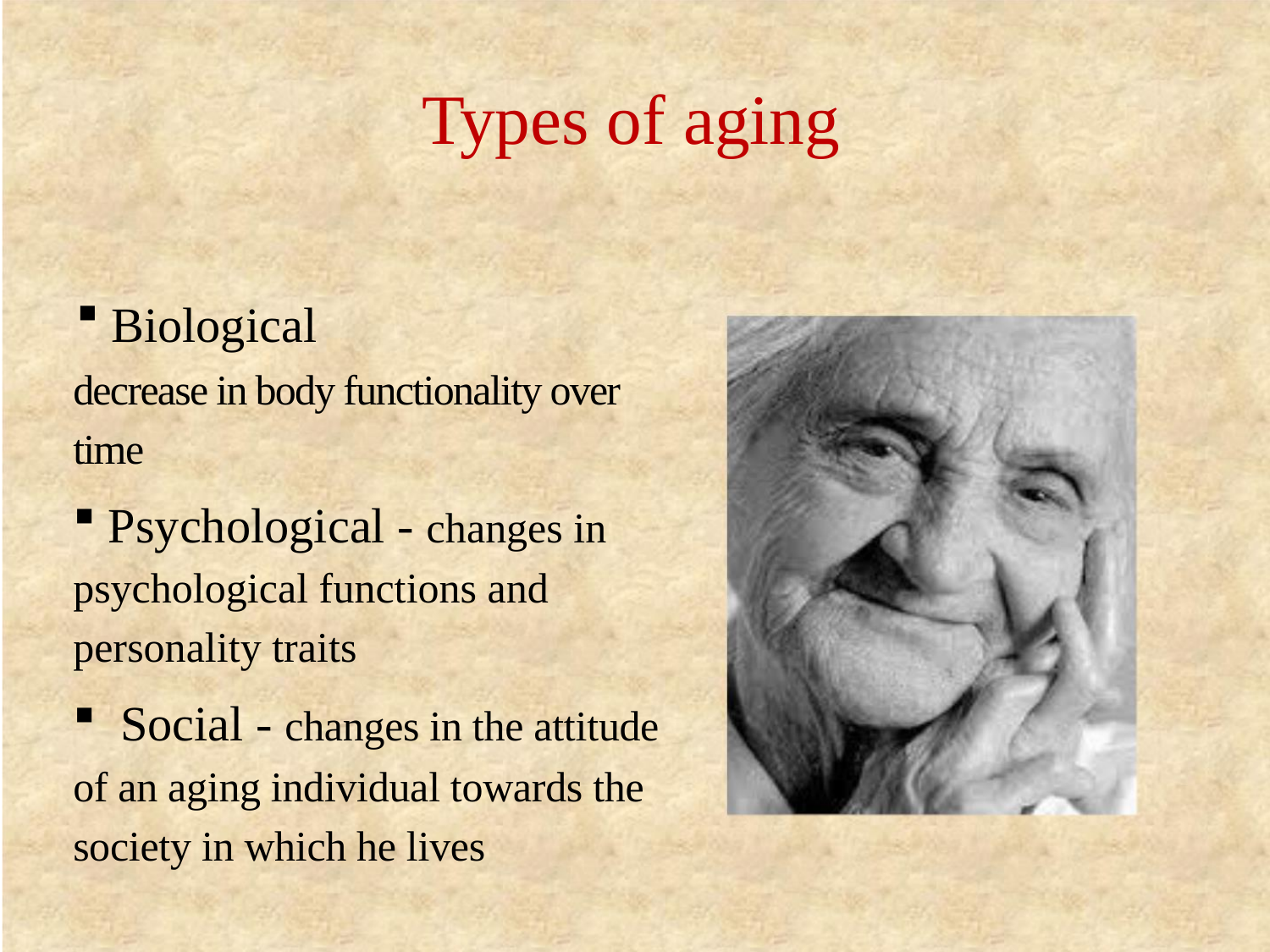

Types of aging

decrease in body functionality over time
 Psychological - changes in psychological functions and personality traits
  Social - changes in the attitude of an aging individual towards the society in which he lives

 Biological